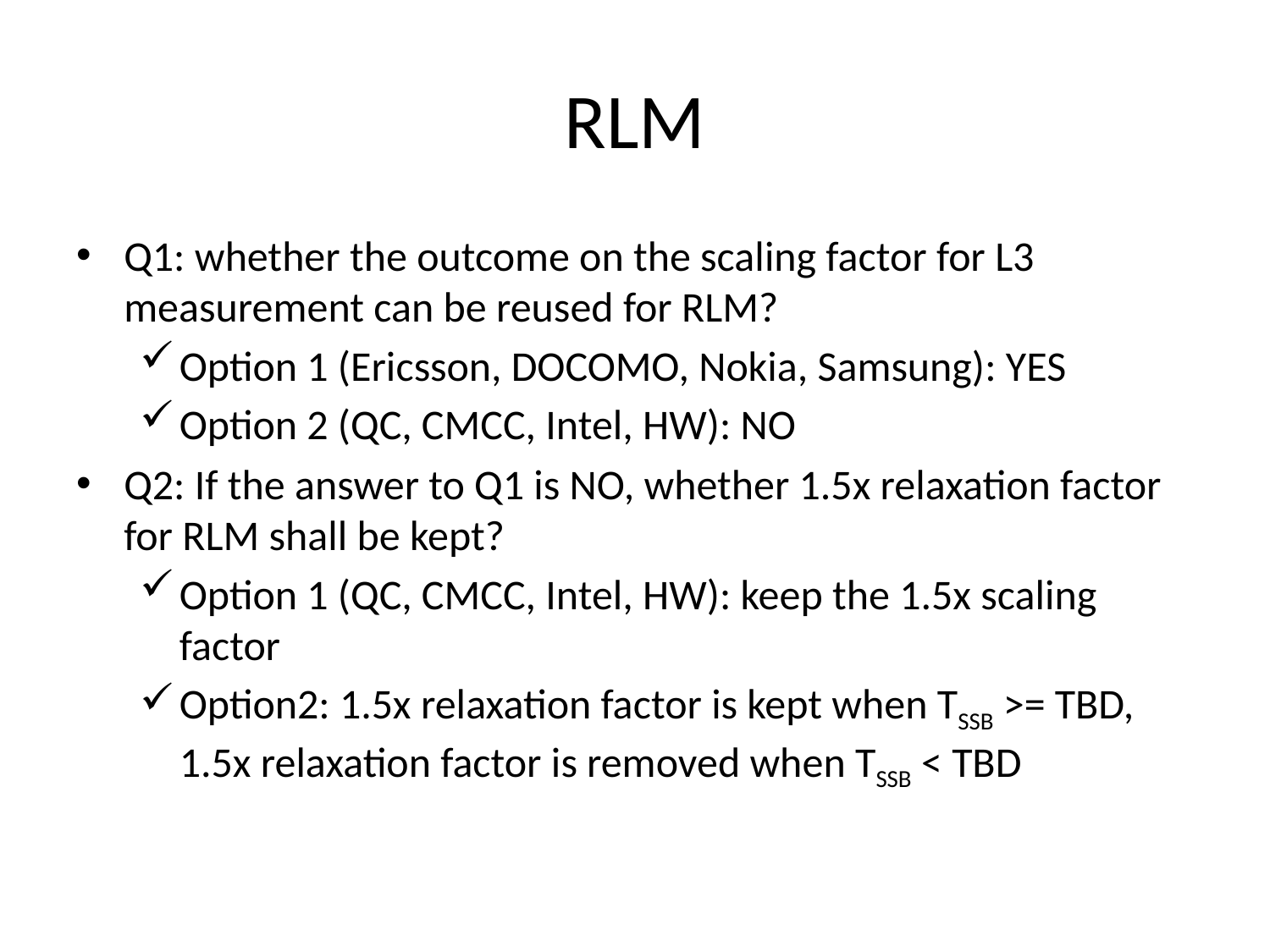

# RLM
Q1: whether the outcome on the scaling factor for L3 measurement can be reused for RLM?
Option 1 (Ericsson, DOCOMO, Nokia, Samsung): YES
Option 2 (QC, CMCC, Intel, HW): NO
Q2: If the answer to Q1 is NO, whether 1.5x relaxation factor for RLM shall be kept?
Option 1 (QC, CMCC, Intel, HW): keep the 1.5x scaling factor
Option2: 1.5x relaxation factor is kept when TSSB >= TBD, 1.5x relaxation factor is removed when TSSB < TBD